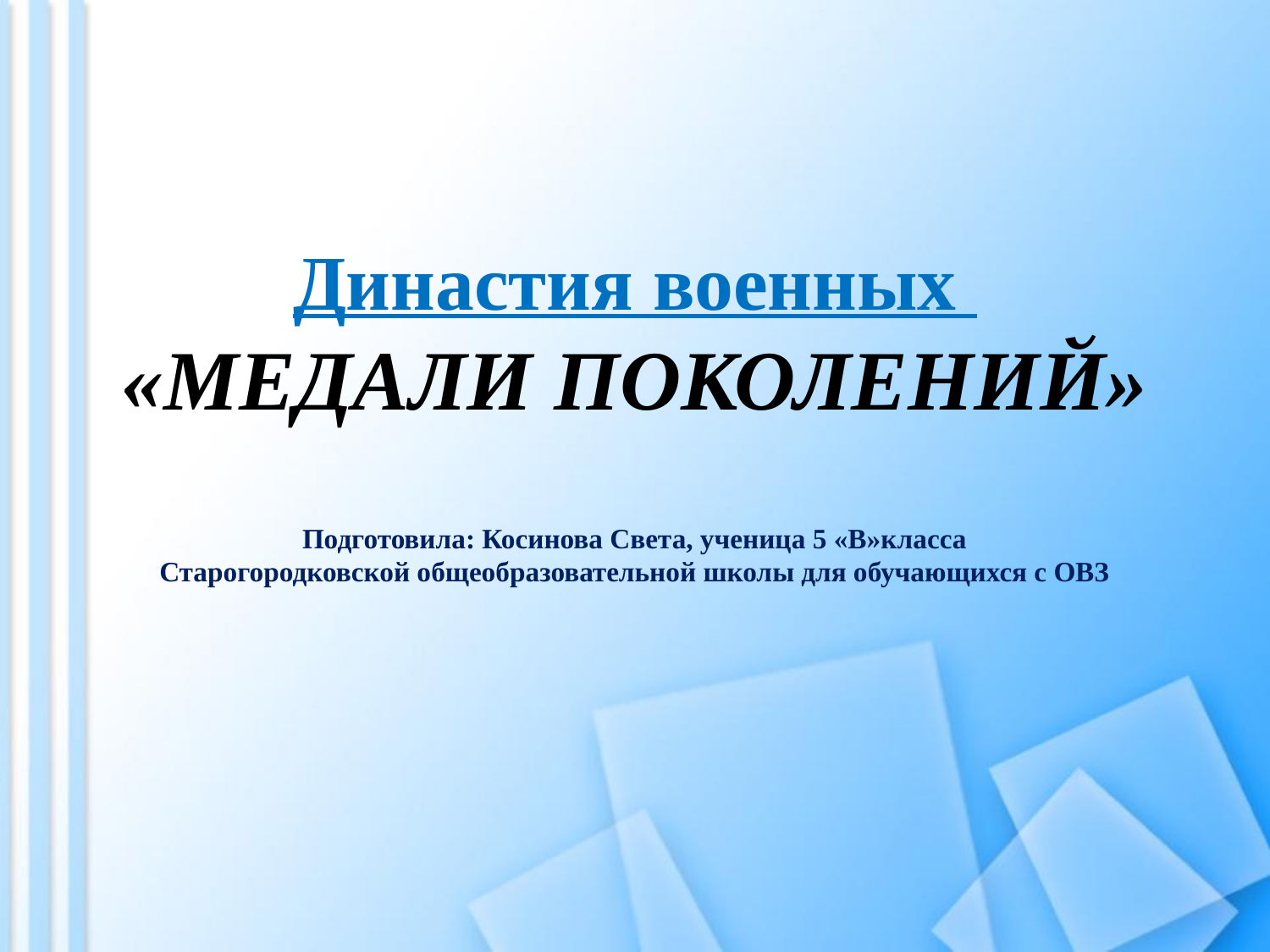

# Династия военных «МЕДАЛИ ПОКОЛЕНИЙ» Подготовила: Косинова Света, ученица 5 «В»класса Старогородковской общеобразовательной школы для обучающихся с ОВЗ